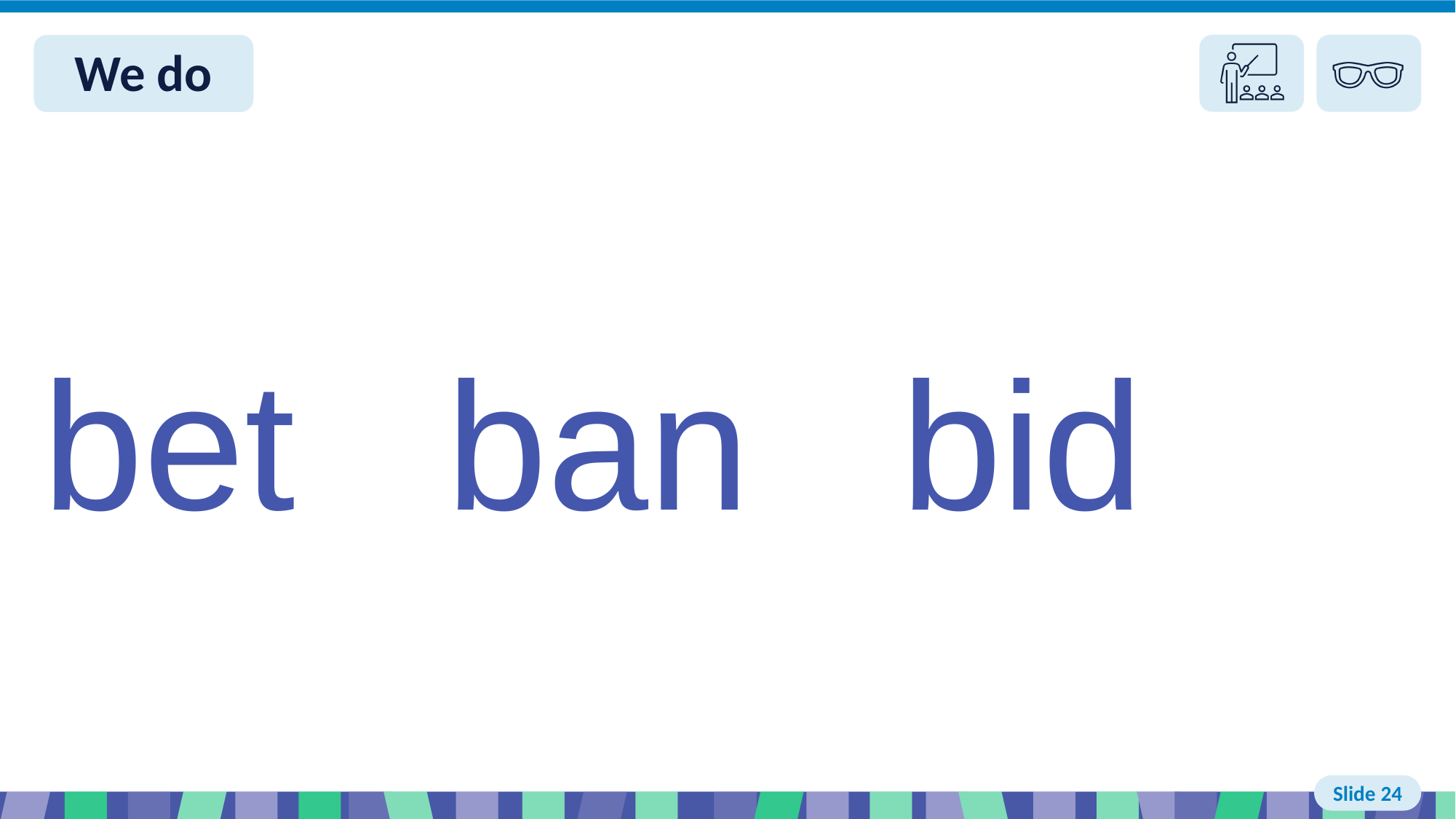

# Slide 24 We do read
bet   ban   bid